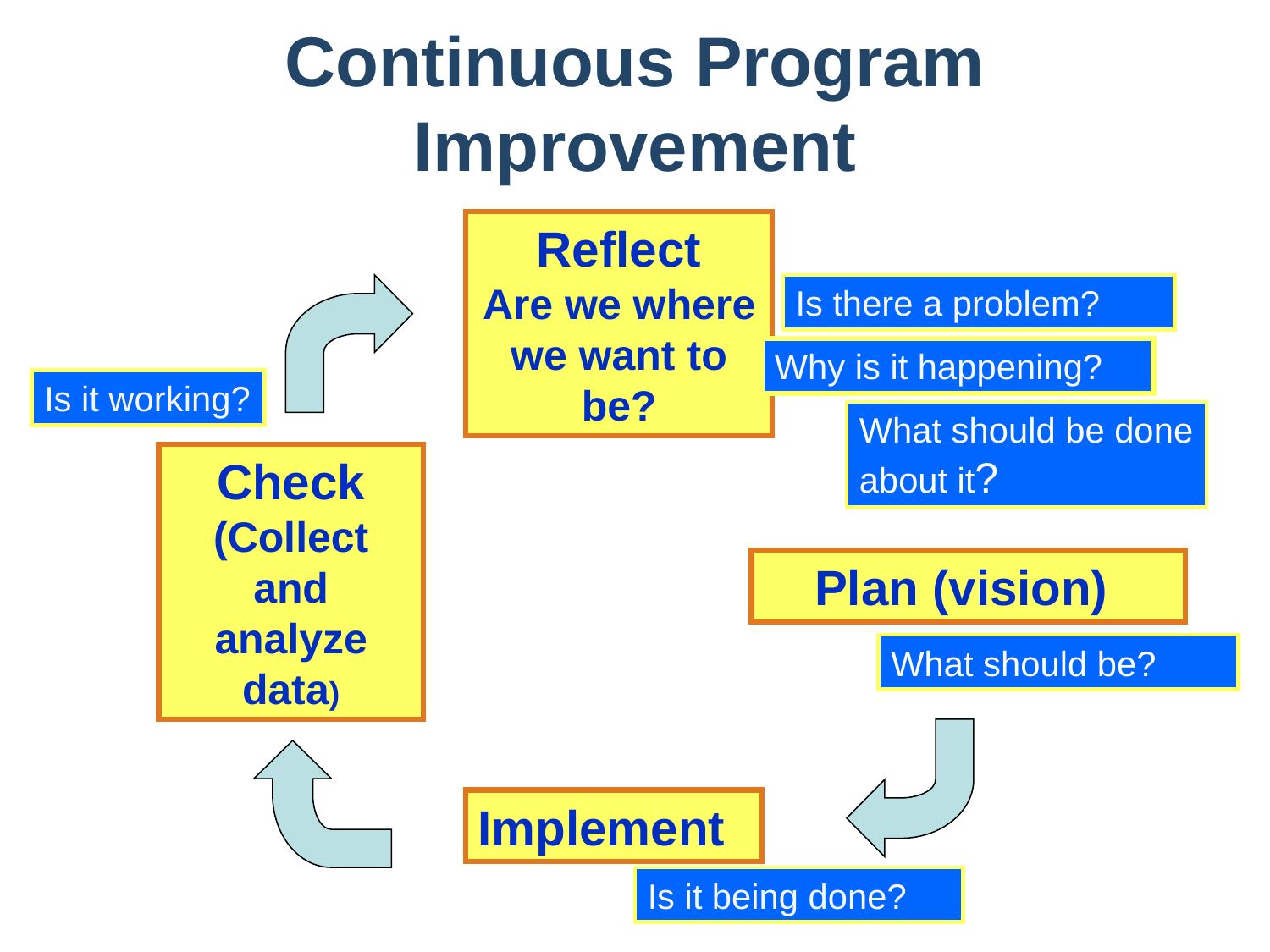

# Continuous Program Improvement
Reflect
Are we where we want to be?

Is there a problem?
Why is it happening?
Is it working?
What should be done about it?
Check
(Collect and analyze data)
Plan (vision)
What should be?

Implement
Is it being done?